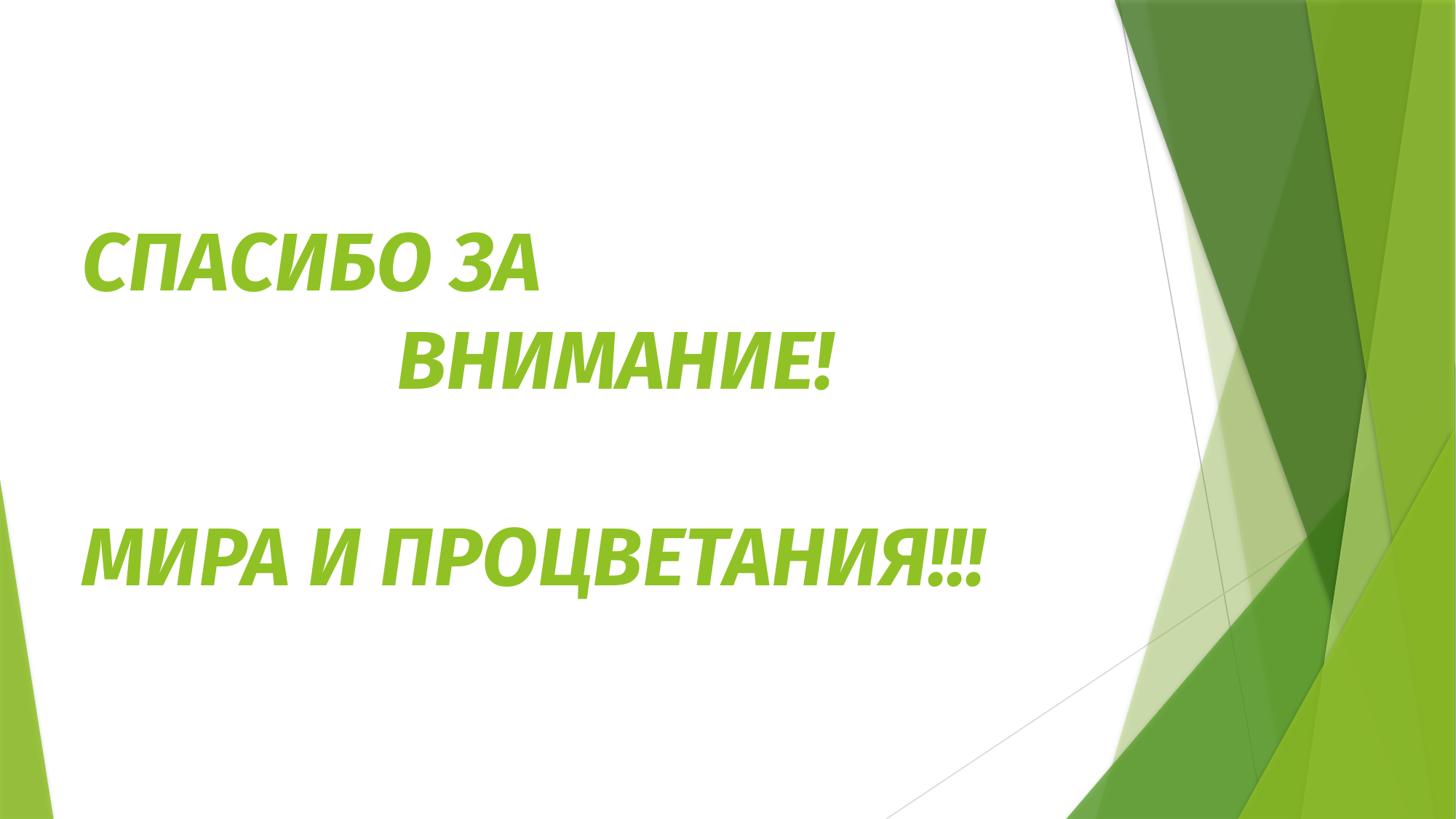

# СПАСИБО ЗА ВНИМАНИЕ! МИРА И ПРОЦВЕТАНИЯ!!!